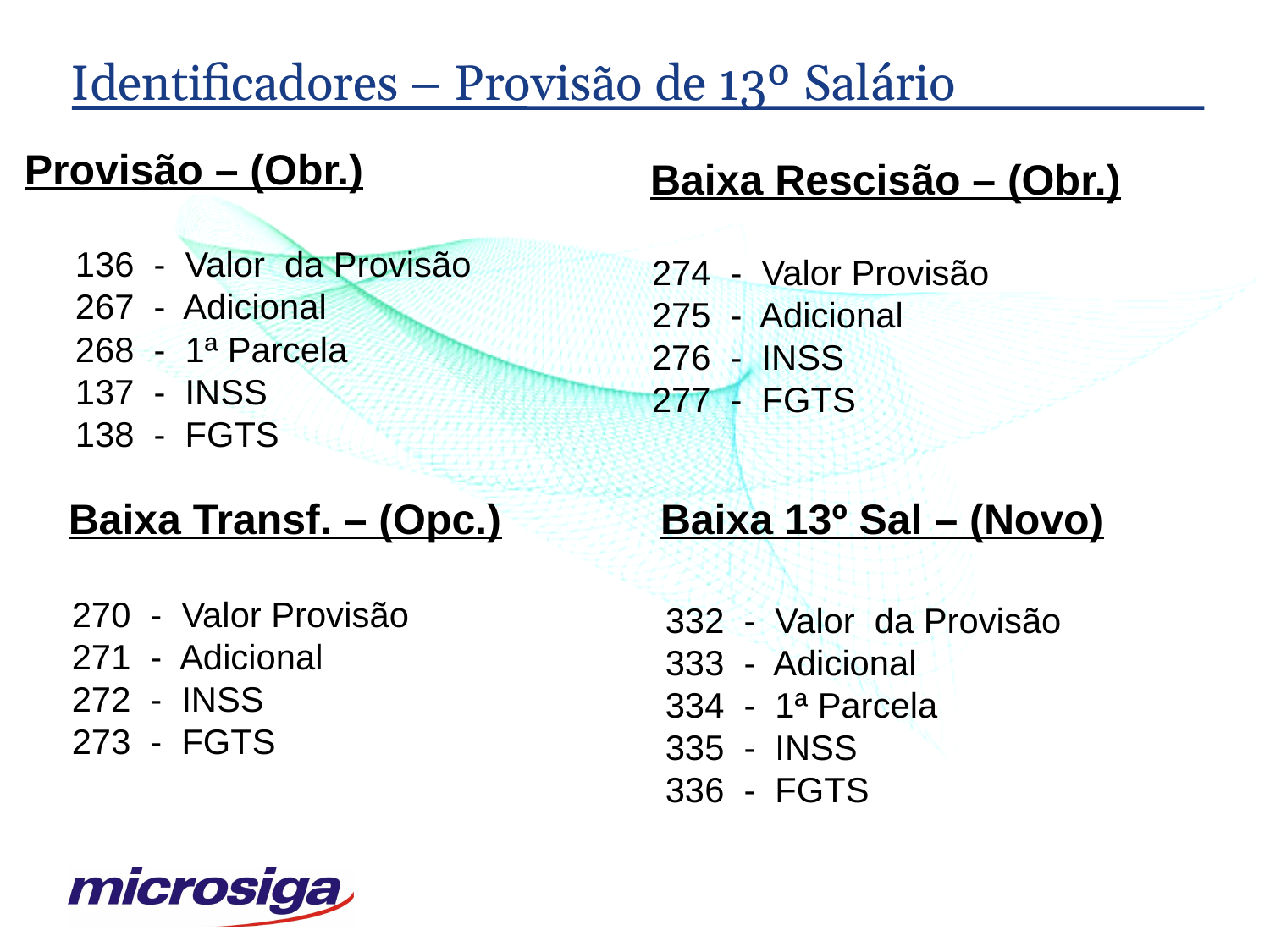

# Identificadores – Provisão de 13º Salário
Provisão – (Obr.)
Baixa Rescisão – (Obr.)
136  -  Valor  da Provisão
267  -  Adicional
268  -  1ª Parcela
137  -  INSS
138  -  FGTS
274  -  Valor Provisão
275  -  Adicional
276  -  INSS
277  -  FGTS
Baixa Transf. – (Opc.)
Baixa 13º Sal – (Novo)
270  -  Valor Provisão
271  -  Adicional
272  -  INSS
273  -  FGTS
332  -  Valor  da Provisão
333  -  Adicional
334  -  1ª Parcela
335  -  INSS
336  -  FGTS